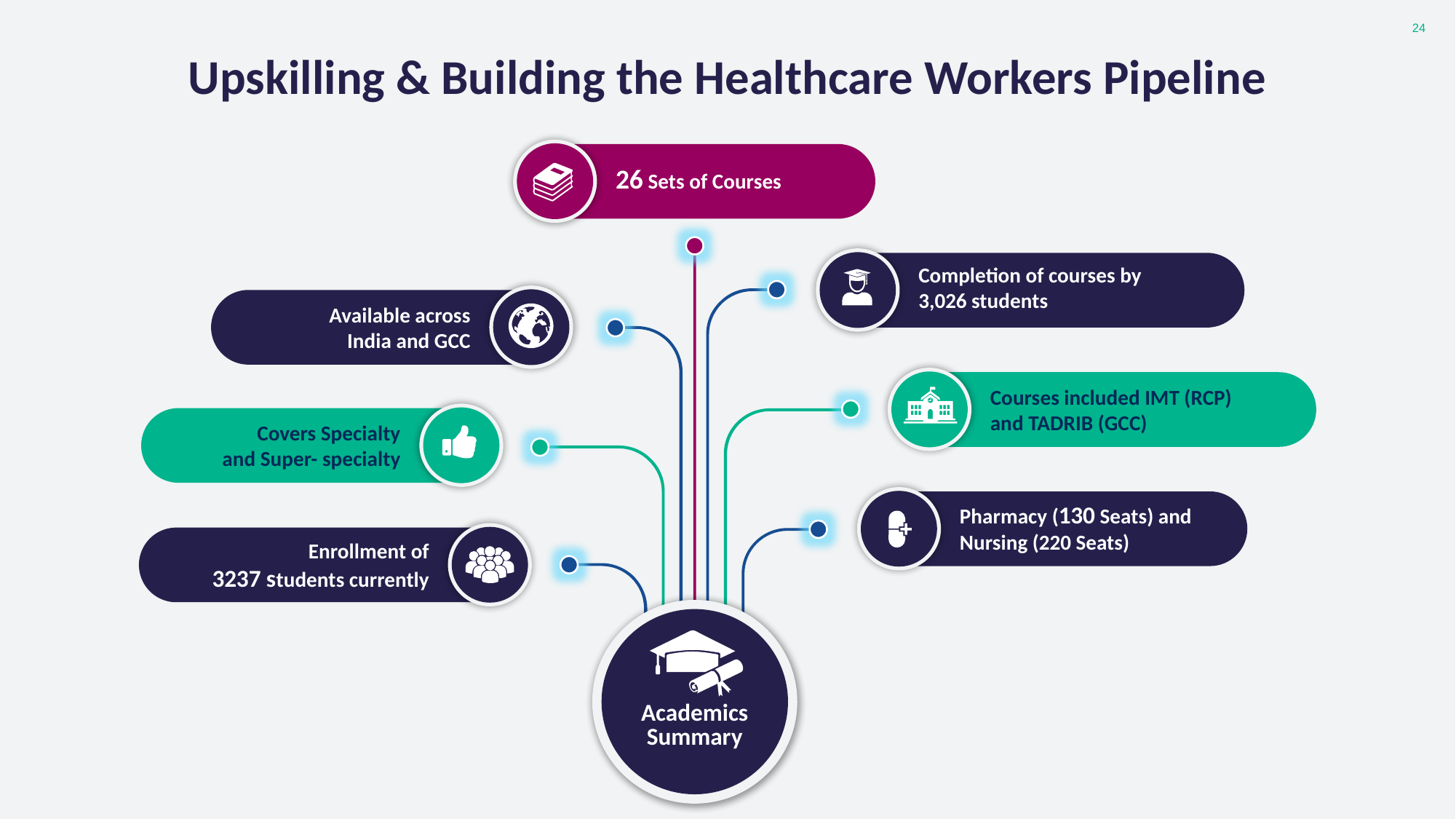

Upskilling & Building the Healthcare Workers Pipeline

26 Sets of Courses

Completion of courses by
3,026 students

Available across
India and GCC

Courses included IMT (RCP) and TADRIB (GCC)

Covers Specialty
and Super- specialty

Pharmacy (130 Seats) and
Nursing (220 Seats)

Enrollment of
3237 students currently

Academics Summary